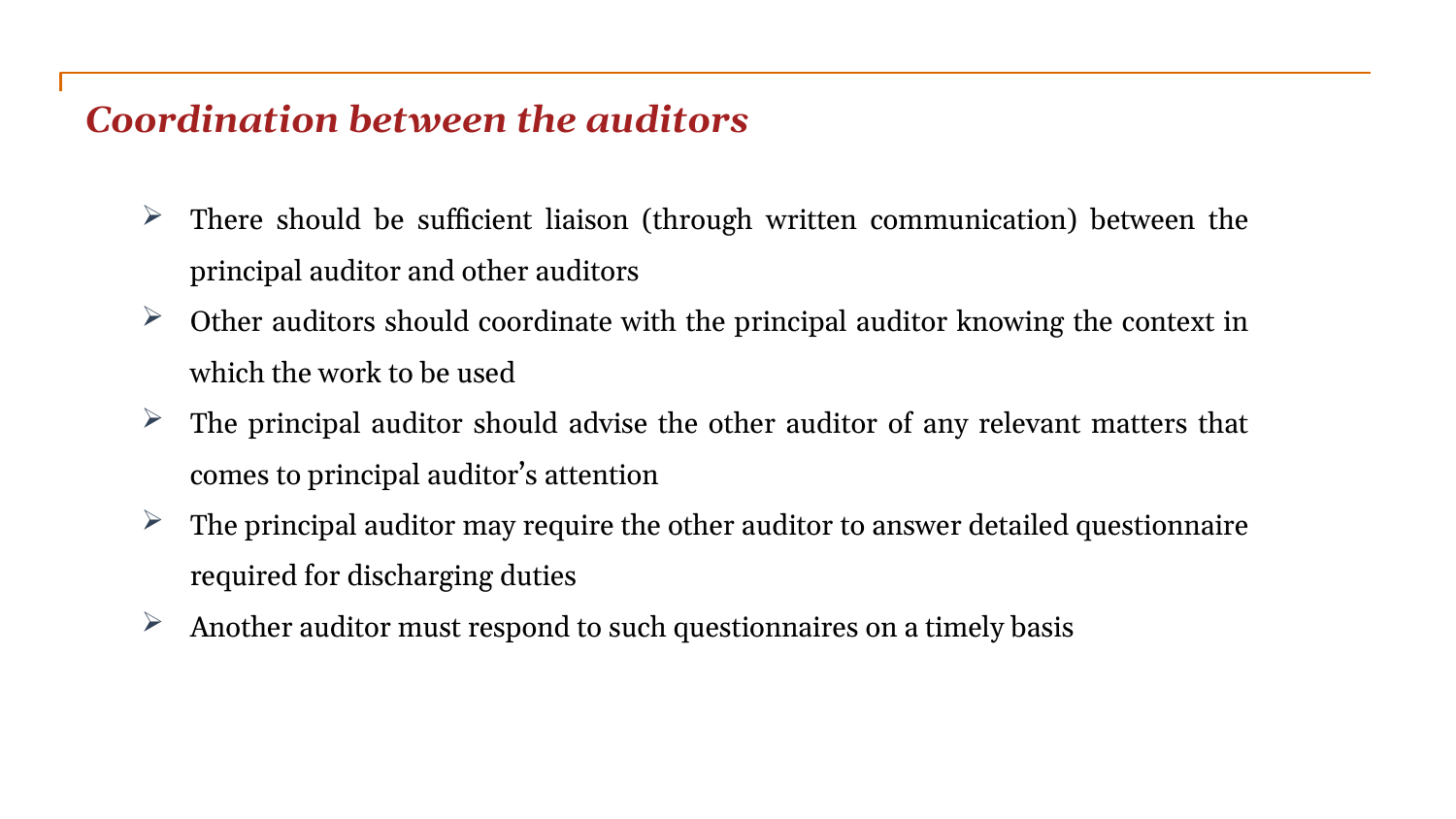

Coordination between the auditors
There should be sufficient liaison (through written communication) between the principal auditor and other auditors
Other auditors should coordinate with the principal auditor knowing the context in which the work to be used
The principal auditor should advise the other auditor of any relevant matters that comes to principal auditor’s attention
The principal auditor may require the other auditor to answer detailed questionnaire required for discharging duties
Another auditor must respond to such questionnaires on a timely basis